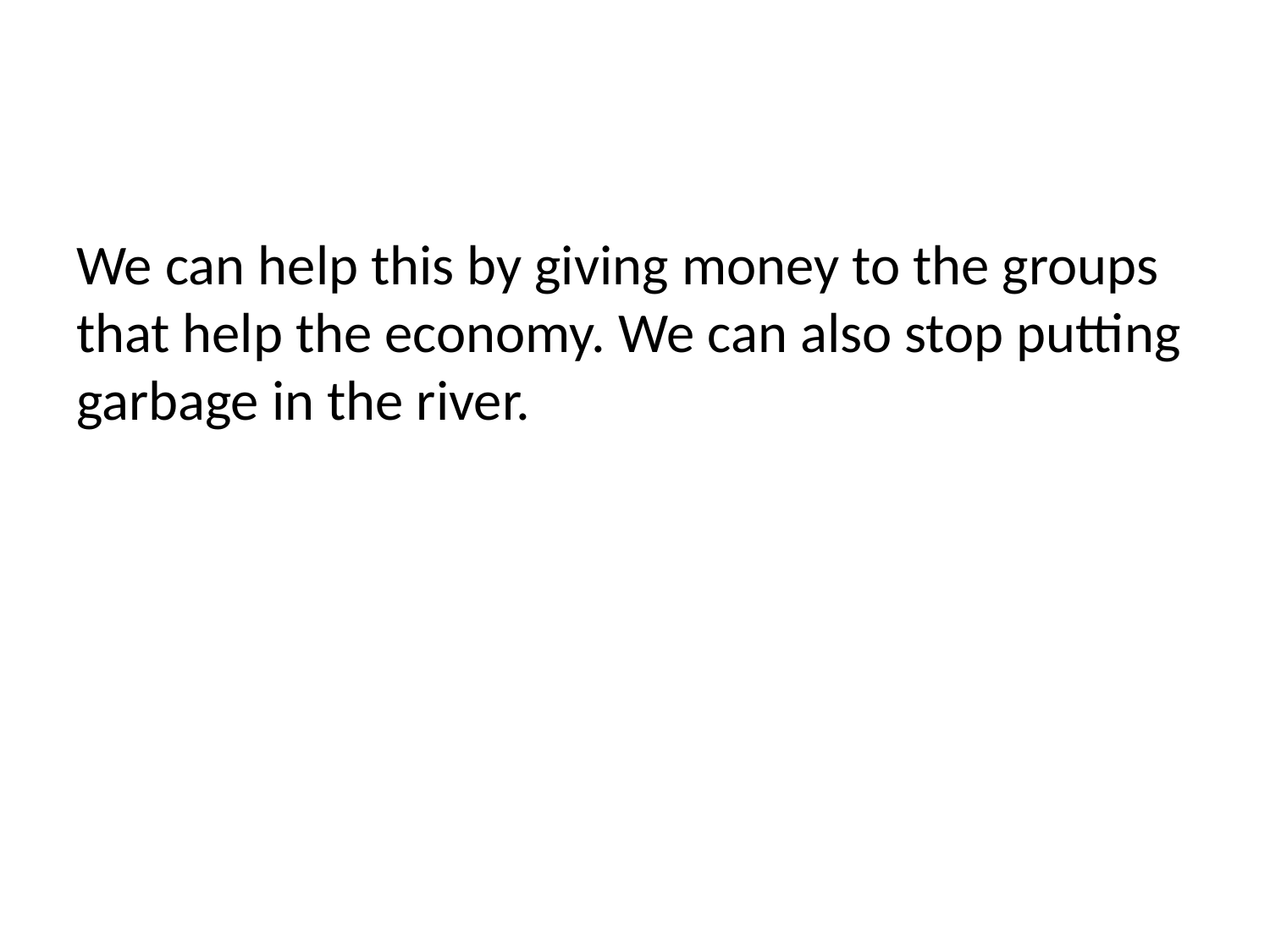

We can help this by giving money to the groups that help the economy. We can also stop putting garbage in the river.